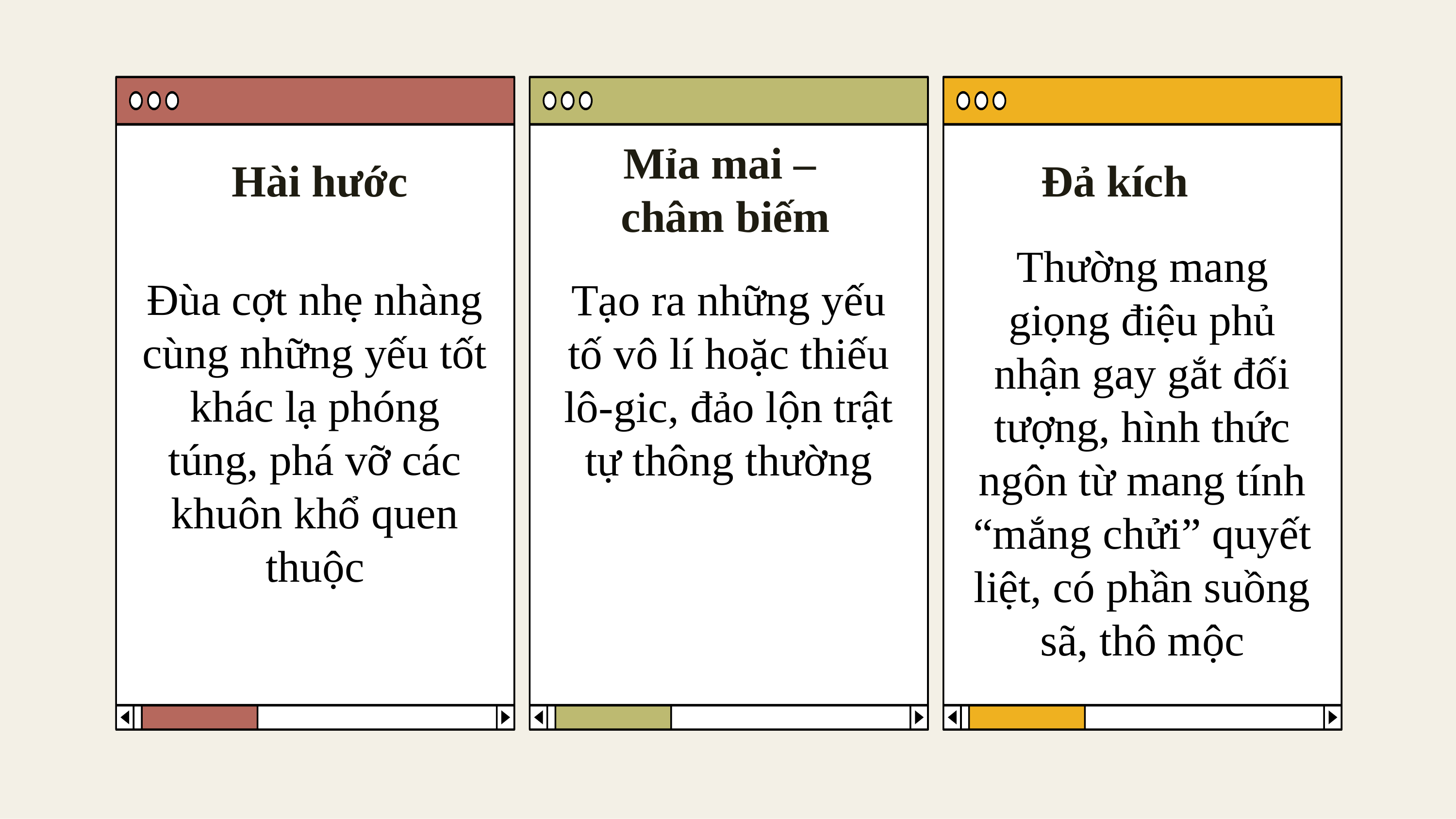

Mỉa mai –
 châm biếm
Hài hước
Đả kích
Thường mang giọng điệu phủ nhận gay gắt đối tượng, hình thức ngôn từ mang tính “mắng chửi” quyết liệt, có phần suồng sã, thô mộc
Đùa cợt nhẹ nhàng cùng những yếu tốt khác lạ phóng túng, phá vỡ các khuôn khổ quen thuộc
Tạo ra những yếu tố vô lí hoặc thiếu lô-gic, đảo lộn trật tự thông thường